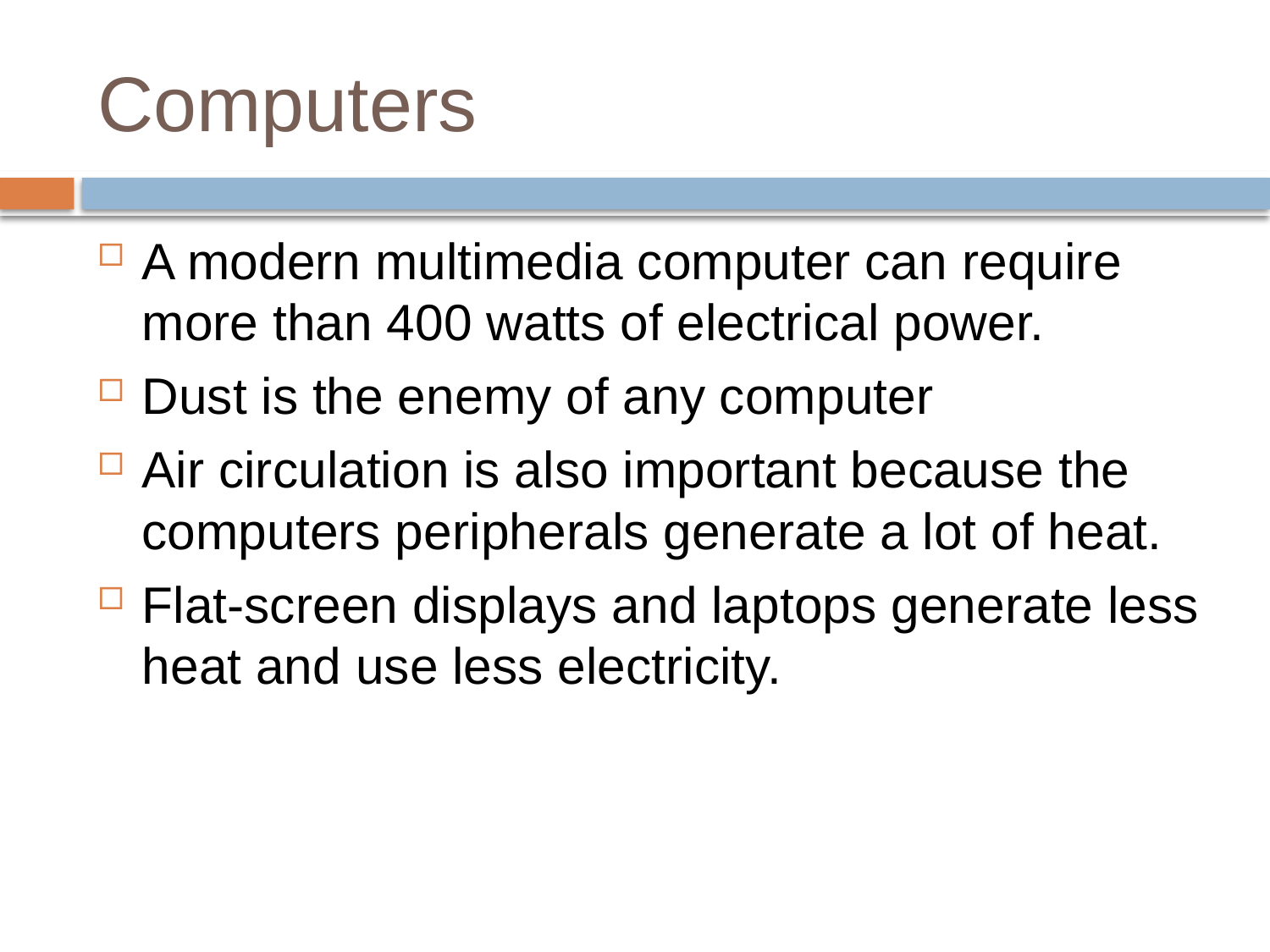

# Computers
A modern multimedia computer can require more than 400 watts of electrical power.
Dust is the enemy of any computer
Air circulation is also important because the computers peripherals generate a lot of heat.
Flat-screen displays and laptops generate less heat and use less electricity.